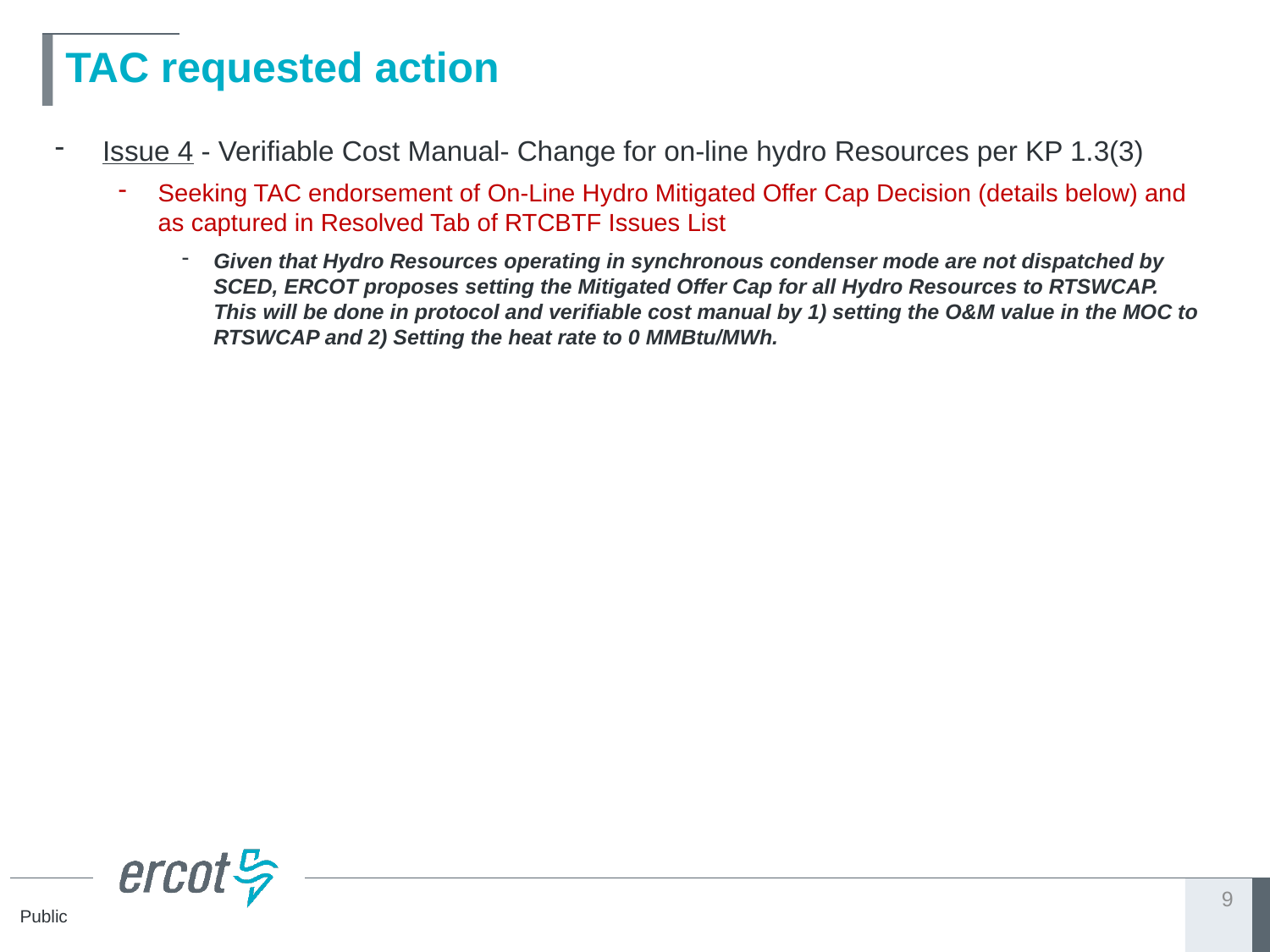

# TAC requested action
Issue 4 - Verifiable Cost Manual- Change for on-line hydro Resources per KP 1.3(3)
Seeking TAC endorsement of On-Line Hydro Mitigated Offer Cap Decision (details below) and as captured in Resolved Tab of RTCBTF Issues List
Given that Hydro Resources operating in synchronous condenser mode are not dispatched by SCED, ERCOT proposes setting the Mitigated Offer Cap for all Hydro Resources to RTSWCAP.   This will be done in protocol and verifiable cost manual by 1) setting the O&M value in the MOC to RTSWCAP and 2) Setting the heat rate to 0 MMBtu/MWh.